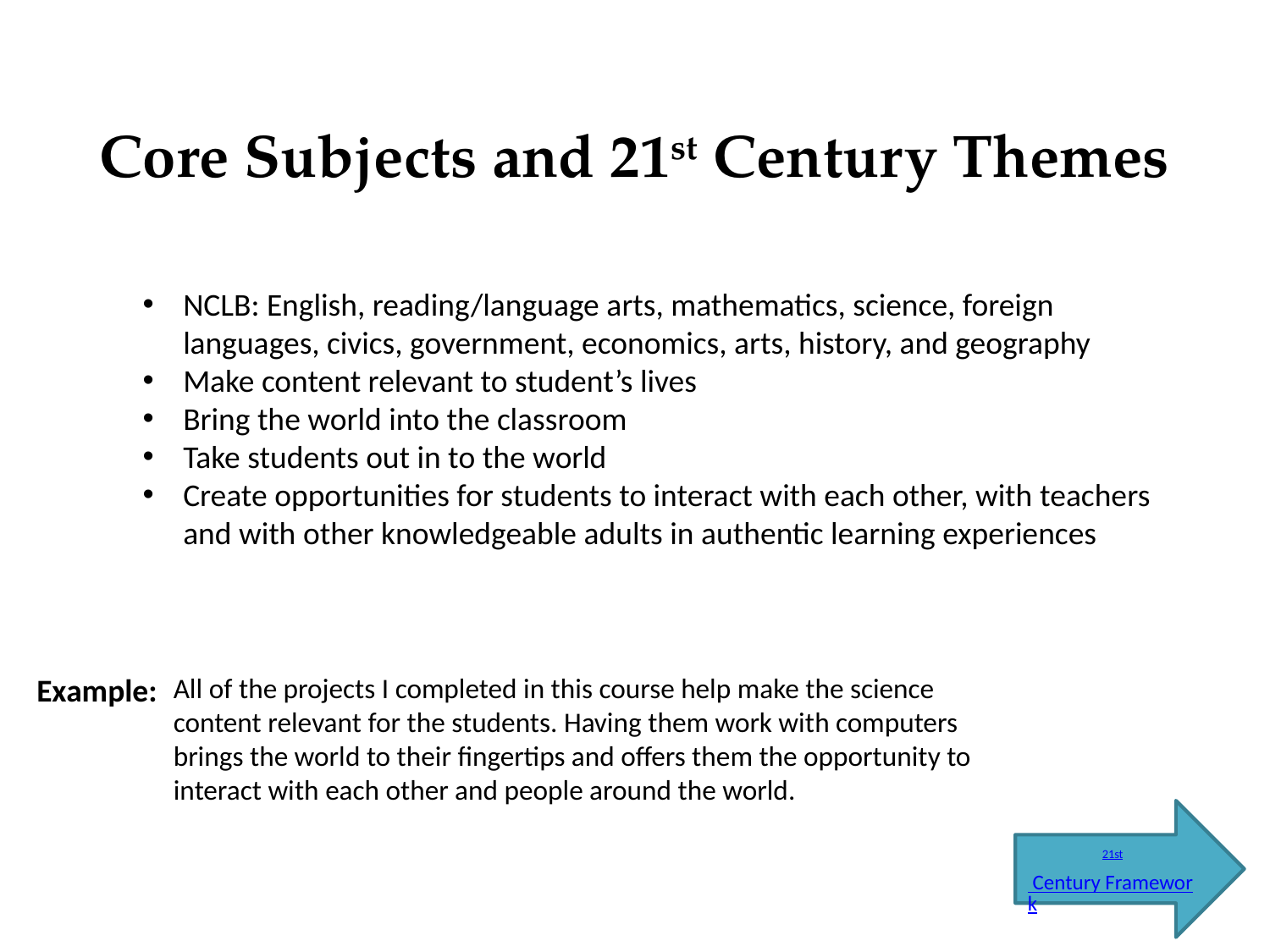

# Core Subjects and 21st Century Themes
NCLB: English, reading/language arts, mathematics, science, foreign languages, civics, government, economics, arts, history, and geography
Make content relevant to student’s lives
Bring the world into the classroom
Take students out in to the world
Create opportunities for students to interact with each other, with teachers and with other knowledgeable adults in authentic learning experiences
Example:
All of the projects I completed in this course help make the science content relevant for the students. Having them work with computers brings the world to their fingertips and offers them the opportunity to interact with each other and people around the world.
21st Century Framework